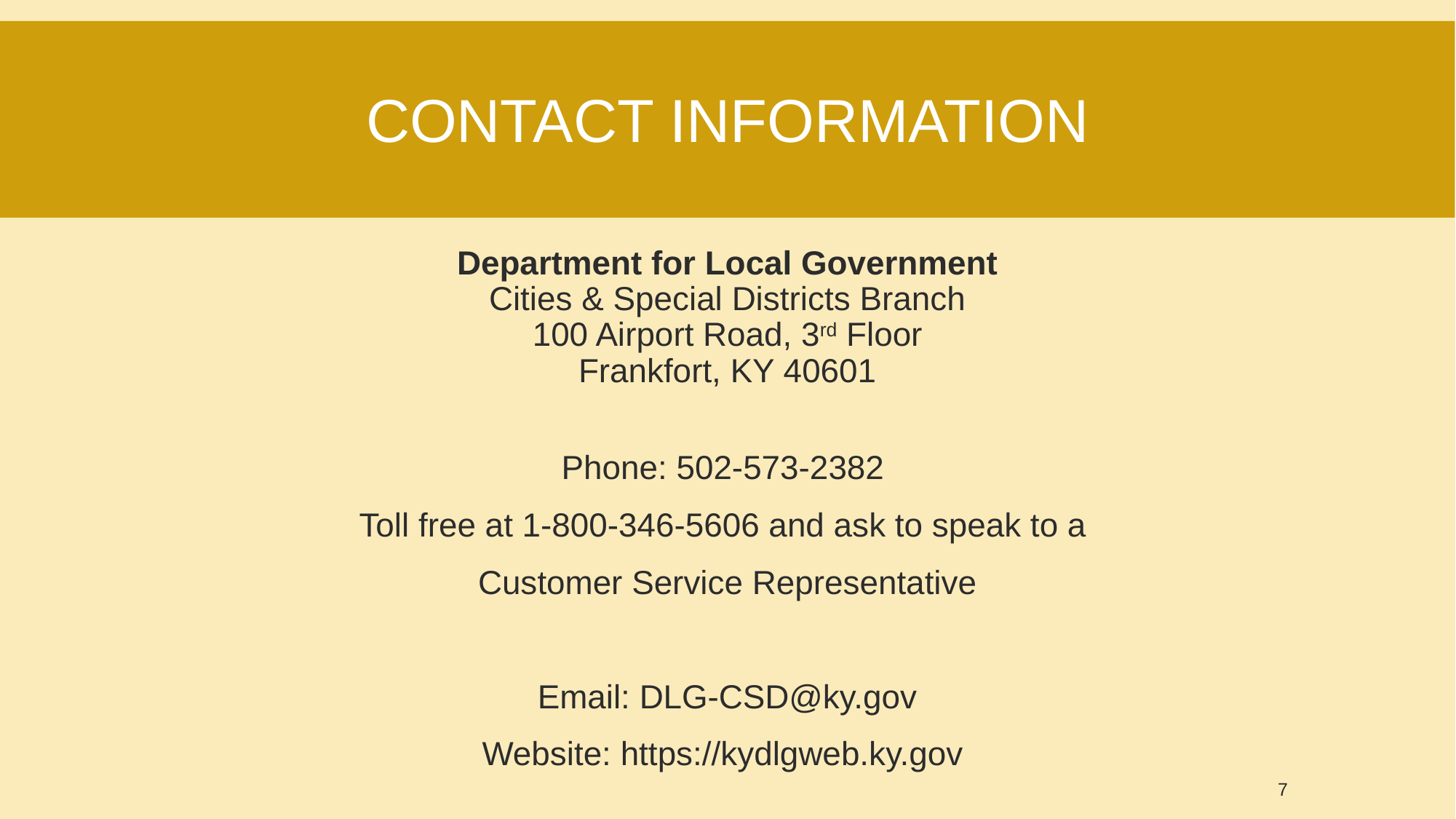

# Contact information
Department for Local Government
Cities & Special Districts Branch
100 Airport Road, 3rd Floor
Frankfort, KY 40601
Phone: 502-573-2382
Toll free at 1-800-346-5606 and ask to speak to a
Customer Service Representative

Email: DLG-CSD@ky.gov
Website: https://kydlgweb.ky.gov

7